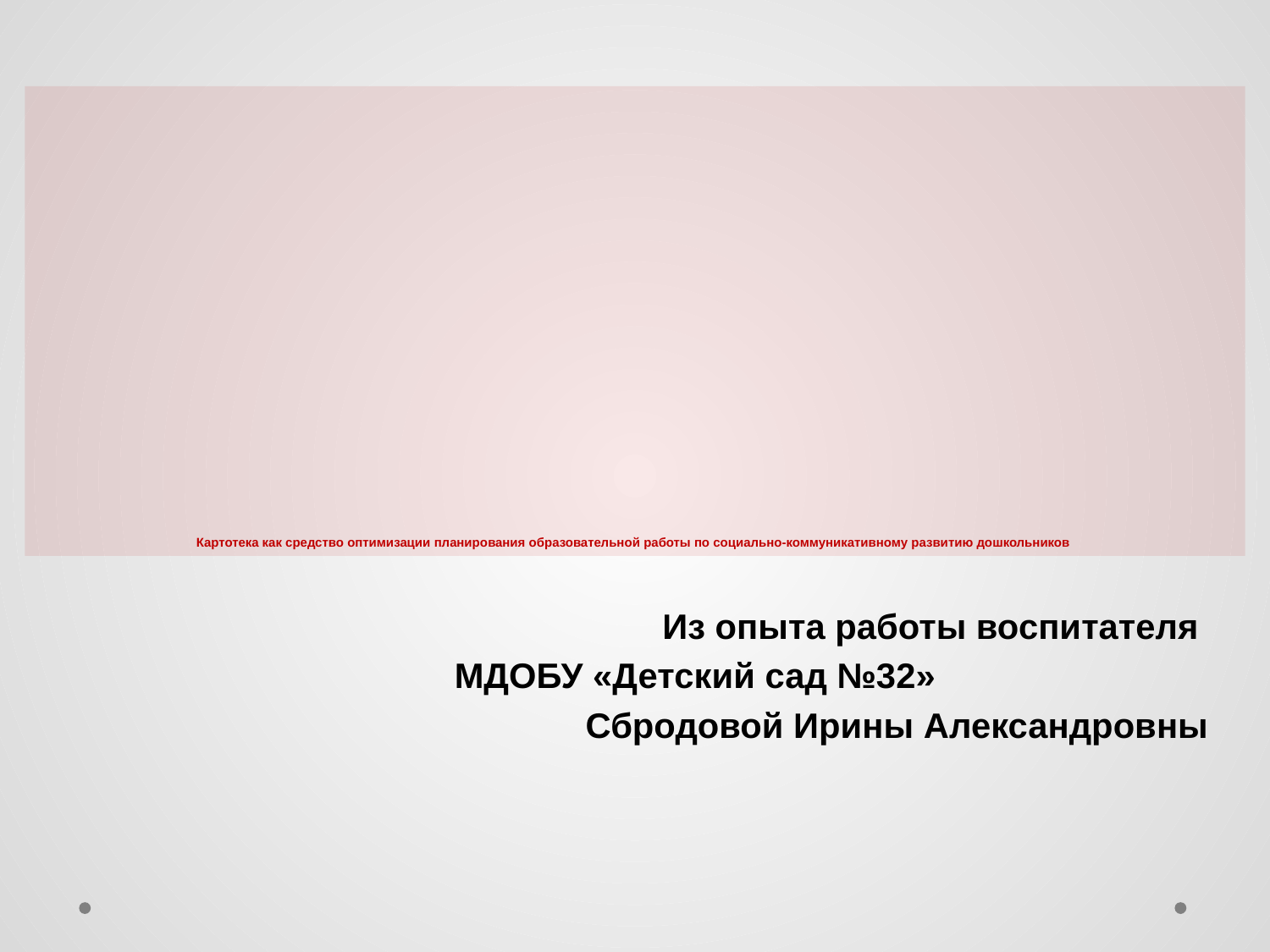

# Картотека как средство оптимизации планирования образовательной работы по социально-коммуникативному развитию дошкольников

Из опыта работы воспитателя
МДОБУ «Детский сад №32»
Сбродовой Ирины Александровны